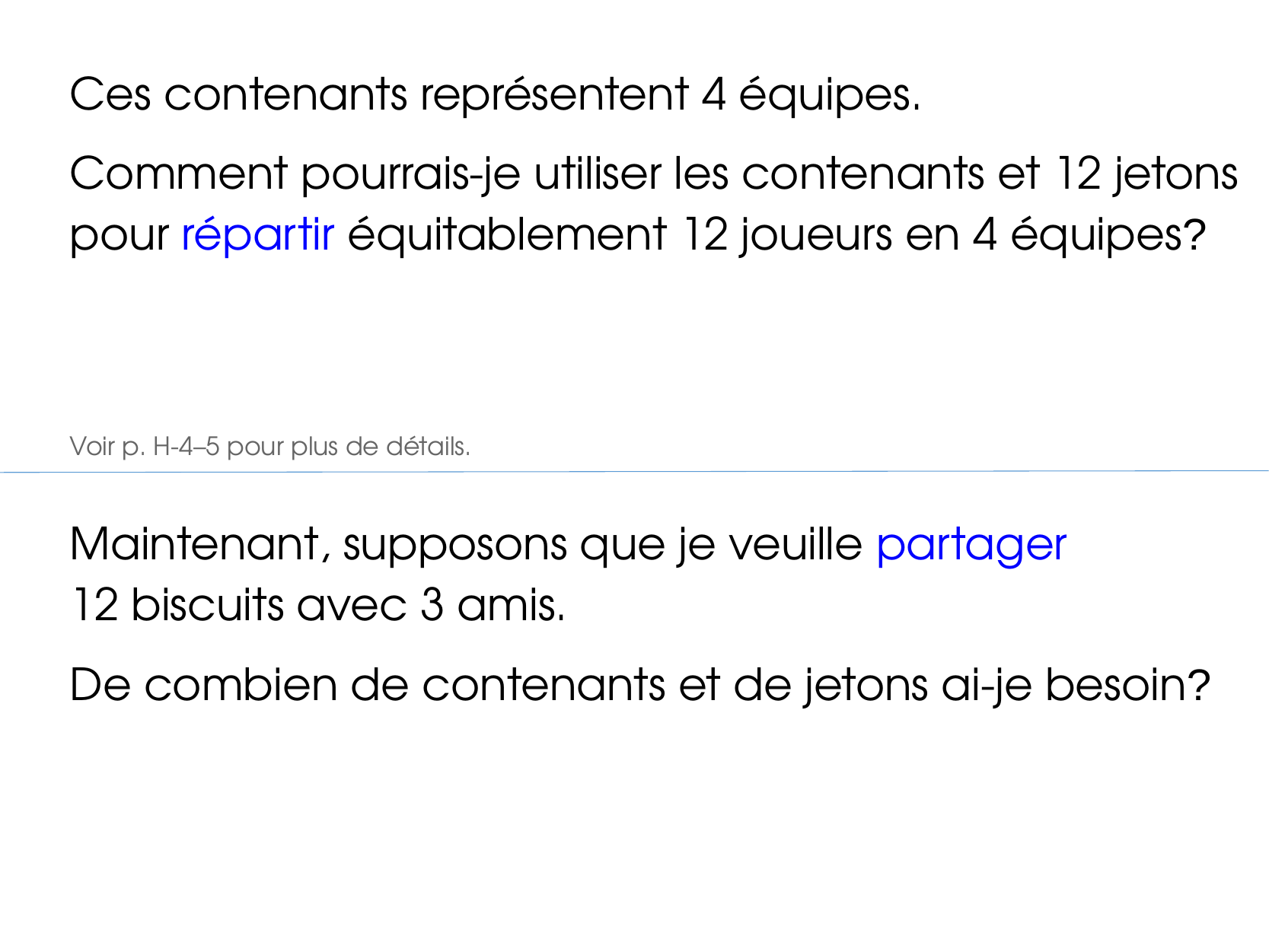

Ces contenants représentent 4 équipes.
Comment pourrais-je utiliser les contenants et 12 jetons pour répartir équitablement 12 joueurs en 4 équipes?
Voir p. H-4–5 pour plus de détails.
Maintenant, supposons que je veuille partager
12 biscuits avec 3 amis.
De combien de contenants et de jetons ai-je besoin?